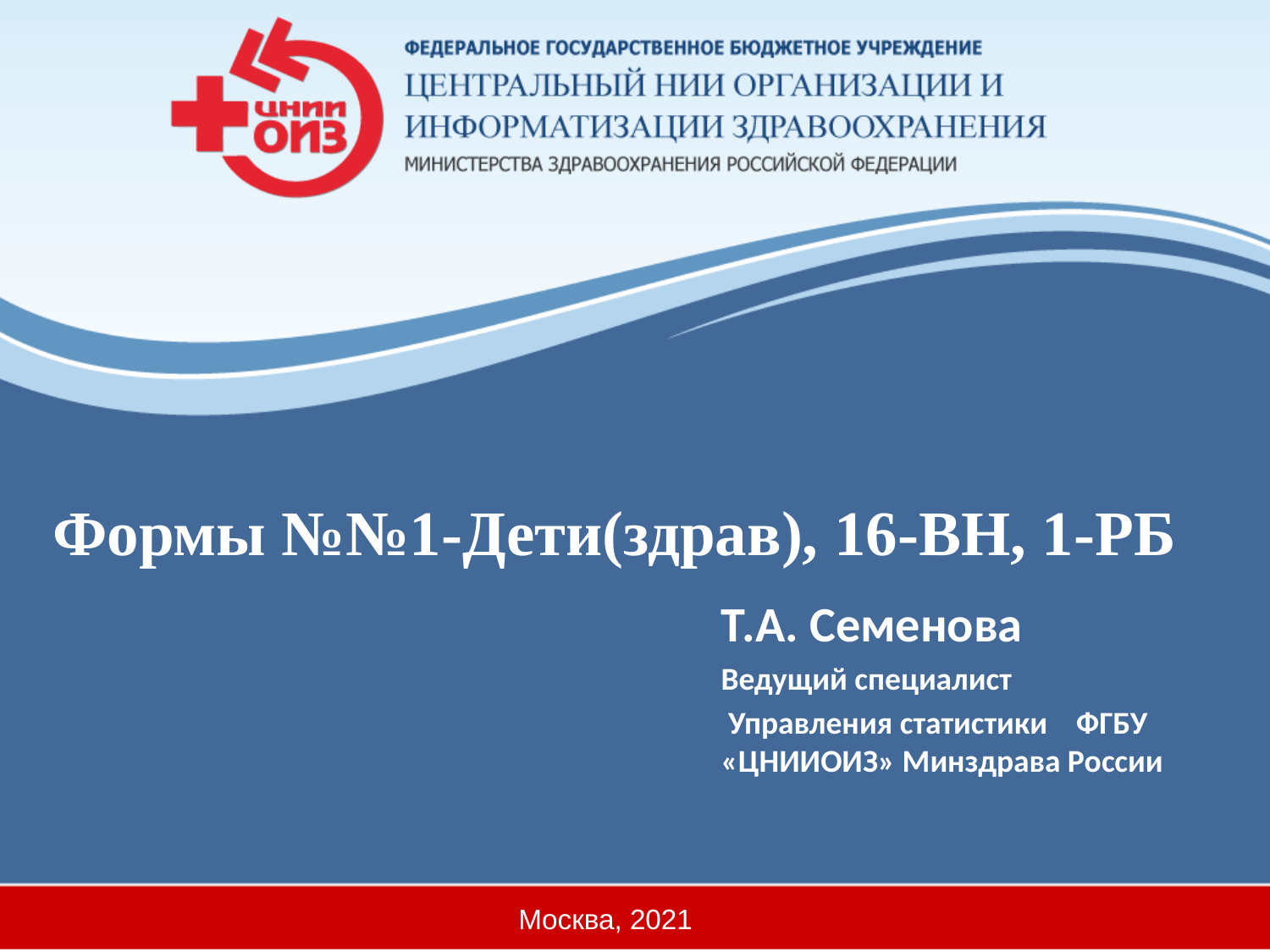

# Формы №№1-Дети(здрав), 16-ВН, 1-РБ
Т.А. Семенова
Ведущий специалист
 Управления статистики    ФГБУ «ЦНИИОИЗ» Минздрава России

Москва, 2021